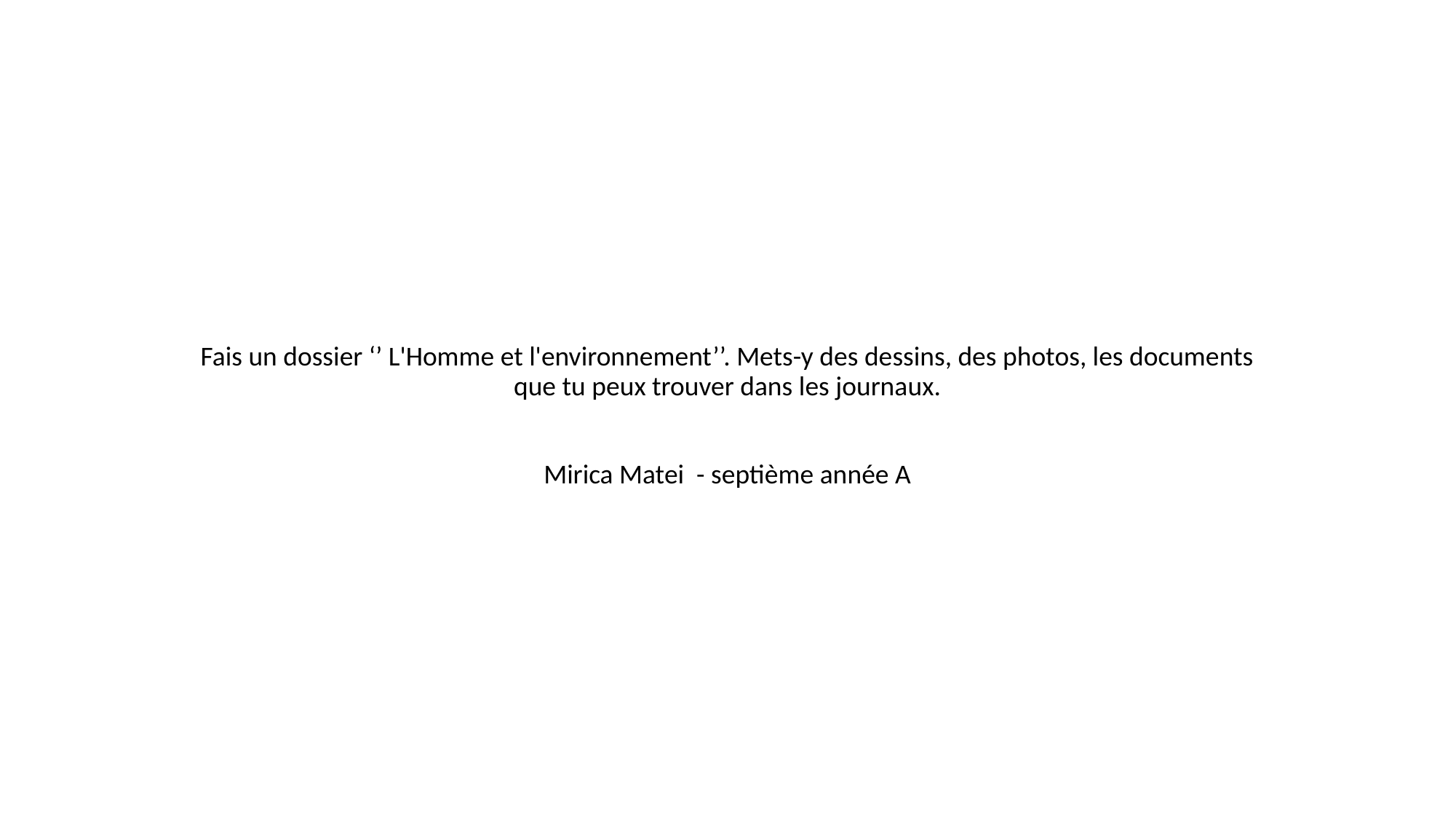

# Fais un dossier ‘’ L'Homme et l'environnement’’. Mets-y des dessins, des photos, les documents que tu peux trouver dans les journaux. Mirica Matei  - septième année A